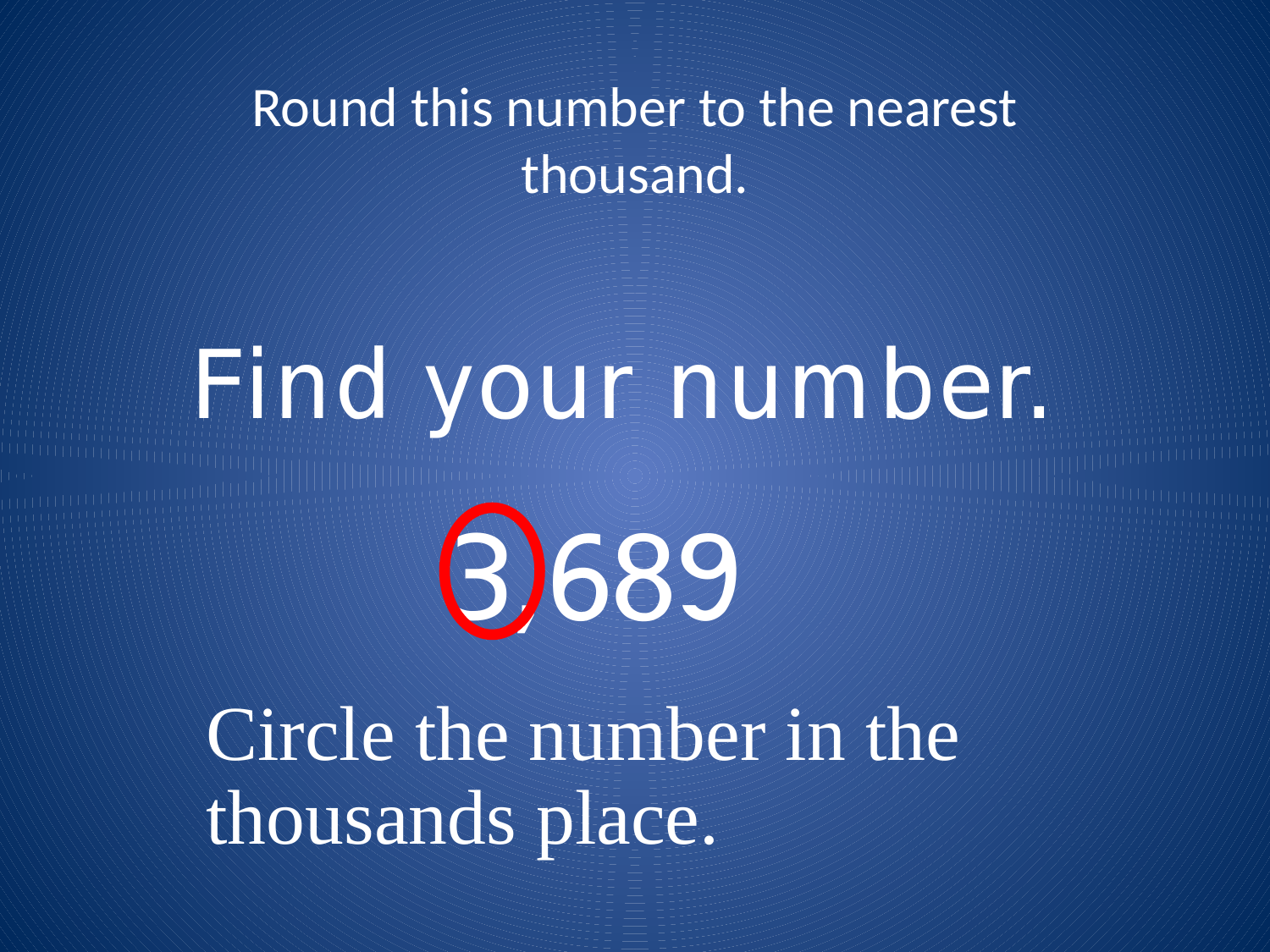

# Round this number to the nearest thousand.
Find your number.

   3,689

Circle the number in the
thousands place.